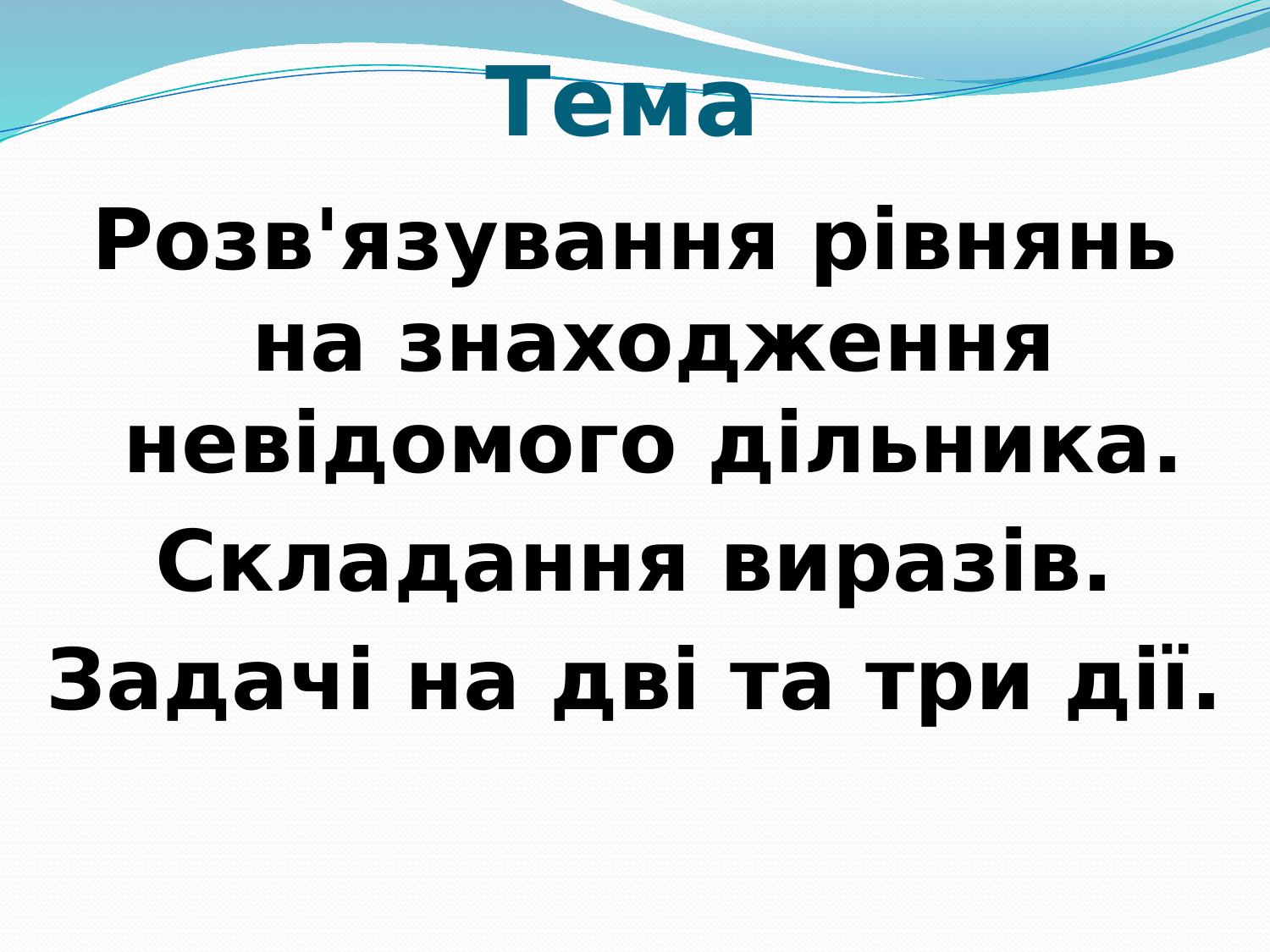

# Тема
Розв'язування рівнянь на знаходження невідомого дільника.
Складання виразів.
Задачі на дві та три дії.